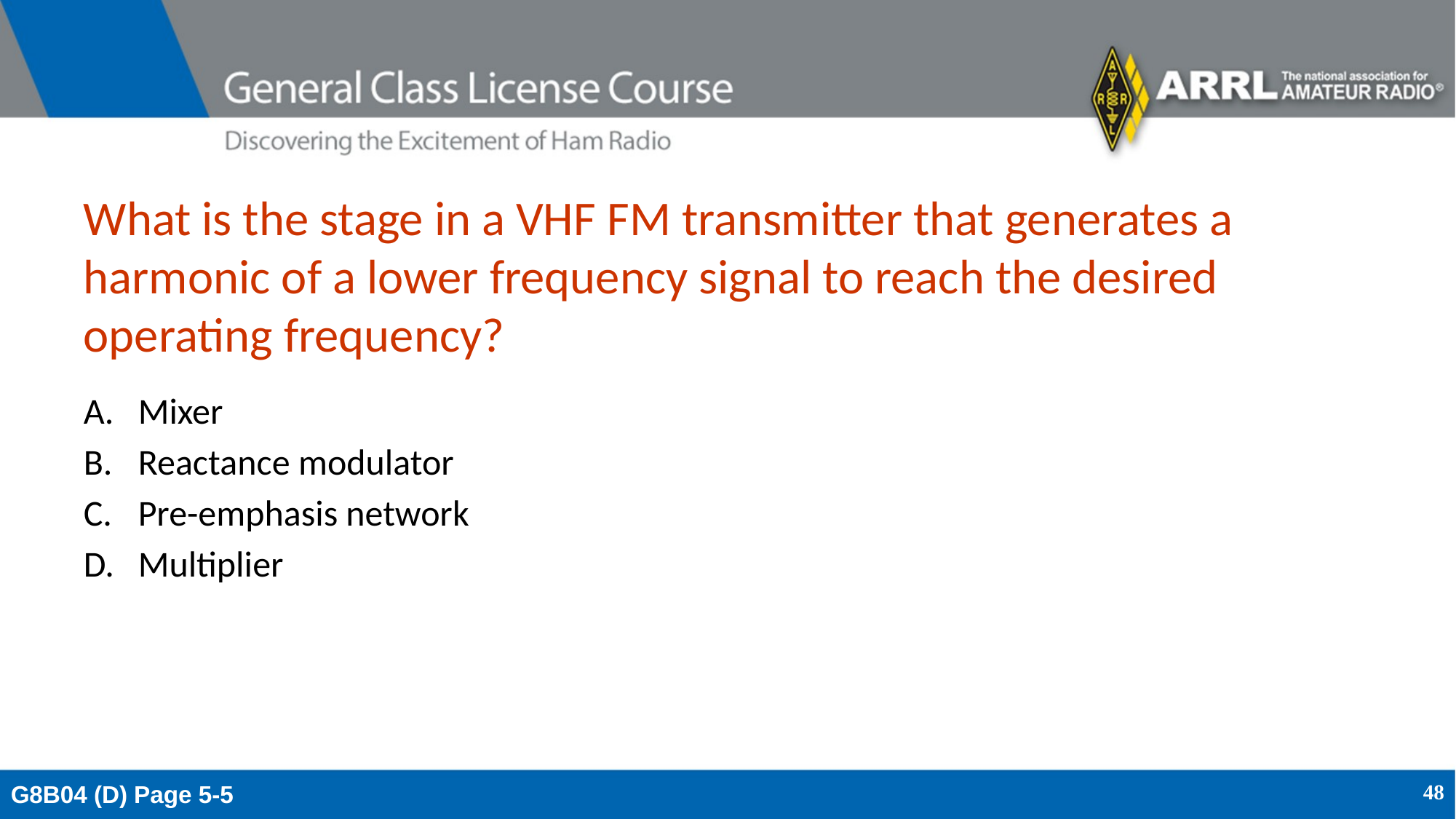

# What is the stage in a VHF FM transmitter that generates a harmonic of a lower frequency signal to reach the desired operating frequency?
Mixer
Reactance modulator
Pre-emphasis network
Multiplier
G8B04 (D) Page 5-5
48